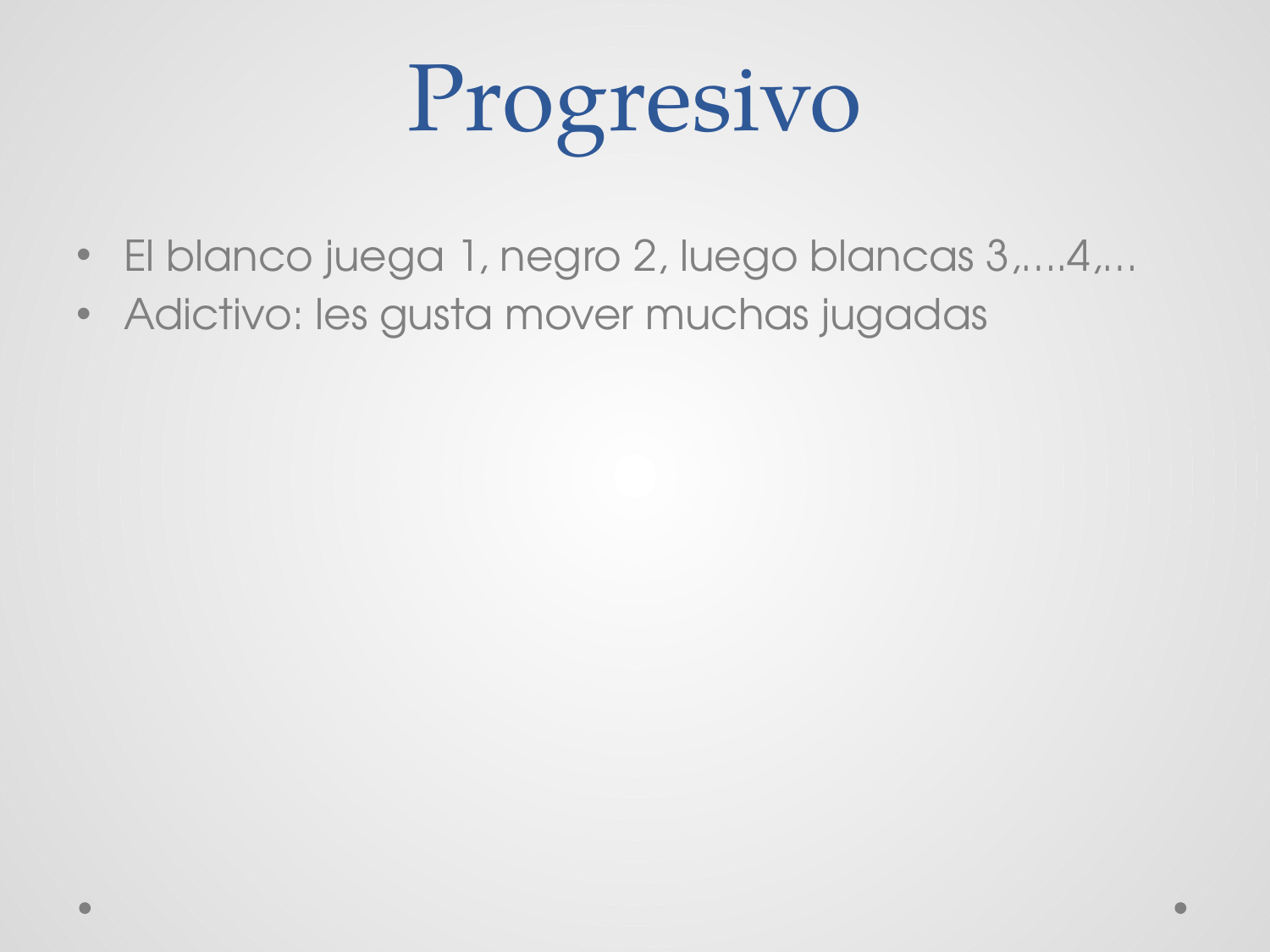

# Progresivo
El blanco juega 1, negro 2, luego blancas 3,….4,…
Adictivo: les gusta mover muchas jugadas